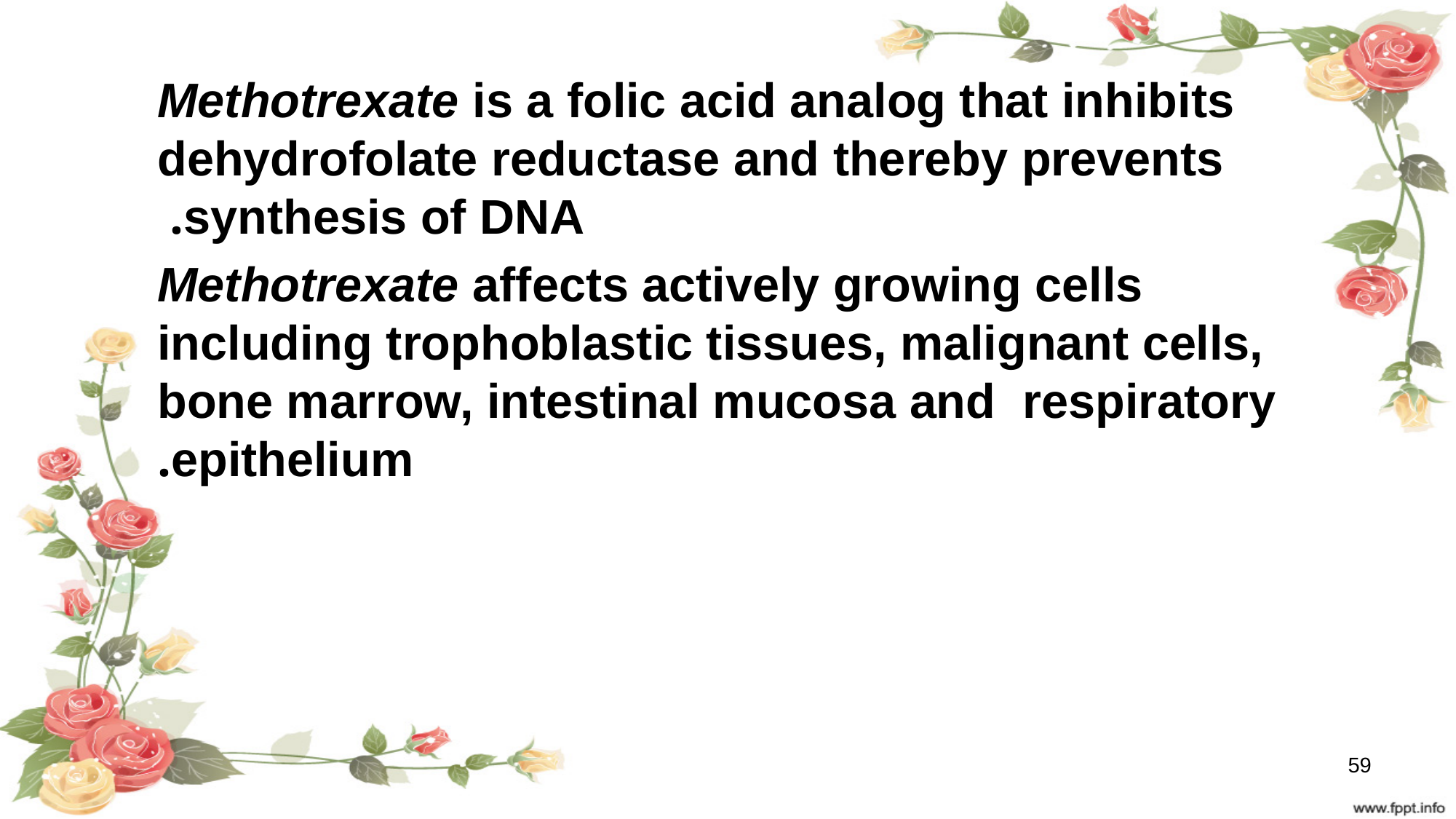

Methotrexate is a folic acid analog that inhibits dehydrofolate reductase and thereby prevents synthesis of DNA.
Methotrexate affects actively growing cells including trophoblastic tissues, malignant cells, bone marrow, intestinal mucosa and  respiratory epithelium.
59